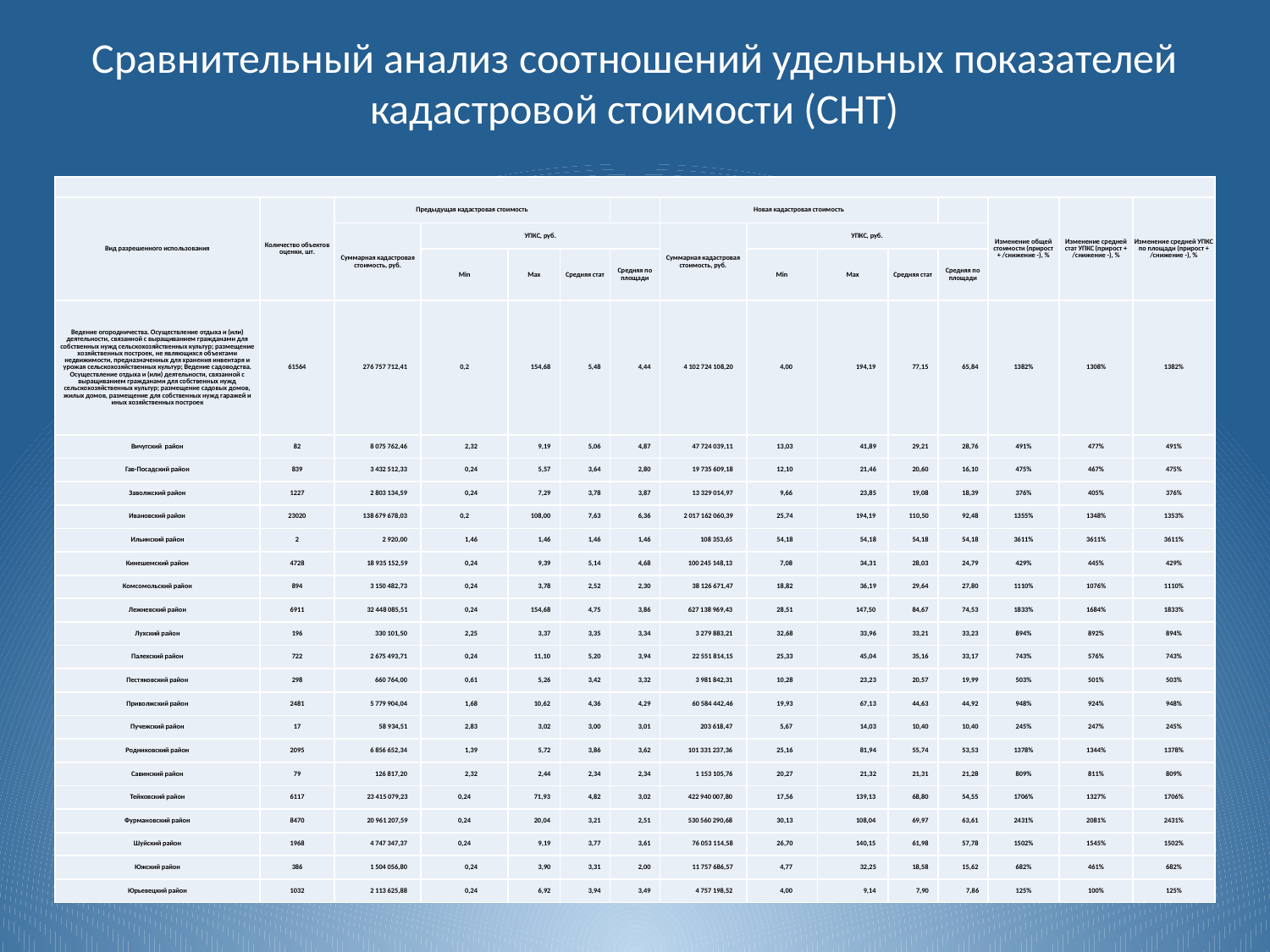

Сравнительный анализ соотношений удельных показателей кадастровой стоимости (СНТ)
|  |  |  |  |  |  |  |  |  |  |  |  |  |  |  |
| --- | --- | --- | --- | --- | --- | --- | --- | --- | --- | --- | --- | --- | --- | --- |
| Вид разрешенного использования | Количество объектов оценки, шт. | Предыдущая кадастровая стоимость |  |  |  |  | Новая кадастровая стоимость |  |  |  |  | Изменение общей стоимости (прирост + /снижение -), % | Изменение средней стат УПКС (прирост + /снижение -), % | Изменение средней УПКС по площади (прирост + /снижение -), % |
|  |  | Суммарная кадастровая стоимость, руб. | УПКС, руб. |  |  |  | Суммарная кадастровая стоимость, руб. | УПКС, руб. |  |  |  |  |  |  |
|  |  |  | Min | Max | Средняя стат | Средняя по площади |  | Min | Max | Средняя стат | Средняя по площади |  |  |  |
| Ведение огородничества. Осуществление отдыха и (или) деятельности, связанной с выращиванием гражданами для собственных нужд сельскохозяйственных культур; размещение хозяйственных построек, не являющихся объектами недвижимости, предназначенных для хранения инвентаря и урожая сельскохозяйственных культур; Ведение садоводства. Осуществление отдыха и (или) деятельности, связанной с выращиванием гражданами для собственных нужд сельскохозяйственных культур; размещение садовых домов, жилых домов, размещение для собственных нужд гаражей и иных хозяйственных построек | 61564 | 276 757 712,41 | 0,2 | 154,68 | 5,48 | 4,44 | 4 102 724 108,20 | 4,00 | 194,19 | 77,15 | 65,84 | 1382% | 1308% | 1382% |
| Вичугский район | 82 | 8 075 762,46 | 2,32 | 9,19 | 5,06 | 4,87 | 47 724 039,11 | 13,03 | 41,89 | 29,21 | 28,76 | 491% | 477% | 491% |
| Гав-Посадский район | 839 | 3 432 512,33 | 0,24 | 5,57 | 3,64 | 2,80 | 19 735 609,18 | 12,10 | 21,46 | 20,60 | 16,10 | 475% | 467% | 475% |
| Заволжский район | 1227 | 2 803 134,59 | 0,24 | 7,29 | 3,78 | 3,87 | 13 329 014,97 | 9,66 | 23,85 | 19,08 | 18,39 | 376% | 405% | 376% |
| Ивановский район | 23020 | 138 679 678,03 | 0,2 | 108,00 | 7,63 | 6,36 | 2 017 162 060,39 | 25,74 | 194,19 | 110,50 | 92,48 | 1355% | 1348% | 1353% |
| Ильинский район | 2 | 2 920,00 | 1,46 | 1,46 | 1,46 | 1,46 | 108 353,65 | 54,18 | 54,18 | 54,18 | 54,18 | 3611% | 3611% | 3611% |
| Кинешемский район | 4728 | 18 935 152,59 | 0,24 | 9,39 | 5,14 | 4,68 | 100 245 148,13 | 7,08 | 34,31 | 28,03 | 24,79 | 429% | 445% | 429% |
| Комсомольский район | 894 | 3 150 482,73 | 0,24 | 3,78 | 2,52 | 2,30 | 38 126 671,47 | 18,82 | 36,19 | 29,64 | 27,80 | 1110% | 1076% | 1110% |
| Лежневский район | 6911 | 32 448 085,51 | 0,24 | 154,68 | 4,75 | 3,86 | 627 138 969,43 | 28,51 | 147,50 | 84,67 | 74,53 | 1833% | 1684% | 1833% |
| Лухский район | 196 | 330 101,50 | 2,25 | 3,37 | 3,35 | 3,34 | 3 279 883,21 | 32,68 | 33,96 | 33,21 | 33,23 | 894% | 892% | 894% |
| Палехский район | 722 | 2 675 493,71 | 0,24 | 11,10 | 5,20 | 3,94 | 22 551 814,15 | 25,33 | 45,04 | 35,16 | 33,17 | 743% | 576% | 743% |
| Пестяковский район | 298 | 660 764,00 | 0,61 | 5,26 | 3,42 | 3,32 | 3 981 842,31 | 10,28 | 23,23 | 20,57 | 19,99 | 503% | 501% | 503% |
| Приволжский район | 2481 | 5 779 904,04 | 1,68 | 10,62 | 4,36 | 4,29 | 60 584 442,46 | 19,93 | 67,13 | 44,63 | 44,92 | 948% | 924% | 948% |
| Пучежский район | 17 | 58 934,51 | 2,83 | 3,02 | 3,00 | 3,01 | 203 618,47 | 5,67 | 14,03 | 10,40 | 10,40 | 245% | 247% | 245% |
| Родниковский район | 2095 | 6 856 652,34 | 1,39 | 5,72 | 3,86 | 3,62 | 101 331 237,36 | 25,16 | 81,94 | 55,74 | 53,53 | 1378% | 1344% | 1378% |
| Савинский район | 79 | 126 817,20 | 2,32 | 2,44 | 2,34 | 2,34 | 1 153 105,76 | 20,27 | 21,32 | 21,31 | 21,28 | 809% | 811% | 809% |
| Тейковский район | 6117 | 23 415 079,23 | 0,24 | 71,93 | 4,82 | 3,02 | 422 940 007,80 | 17,56 | 139,13 | 68,80 | 54,55 | 1706% | 1327% | 1706% |
| Фурмановский район | 8470 | 20 961 207,59 | 0,24 | 20,04 | 3,21 | 2,51 | 530 560 290,68 | 30,13 | 108,04 | 69,97 | 63,61 | 2431% | 2081% | 2431% |
| Шуйский район | 1968 | 4 747 347,37 | 0,24 | 9,19 | 3,77 | 3,61 | 76 053 114,58 | 26,70 | 140,15 | 61,98 | 57,78 | 1502% | 1545% | 1502% |
| Южский район | 386 | 1 504 056,80 | 0,24 | 3,90 | 3,31 | 2,00 | 11 757 686,57 | 4,77 | 32,25 | 18,58 | 15,62 | 682% | 461% | 682% |
| Юрьевецкий район | 1032 | 2 113 625,88 | 0,24 | 6,92 | 3,94 | 3,49 | 4 757 198,52 | 4,00 | 9,14 | 7,90 | 7,86 | 125% | 100% | 125% |